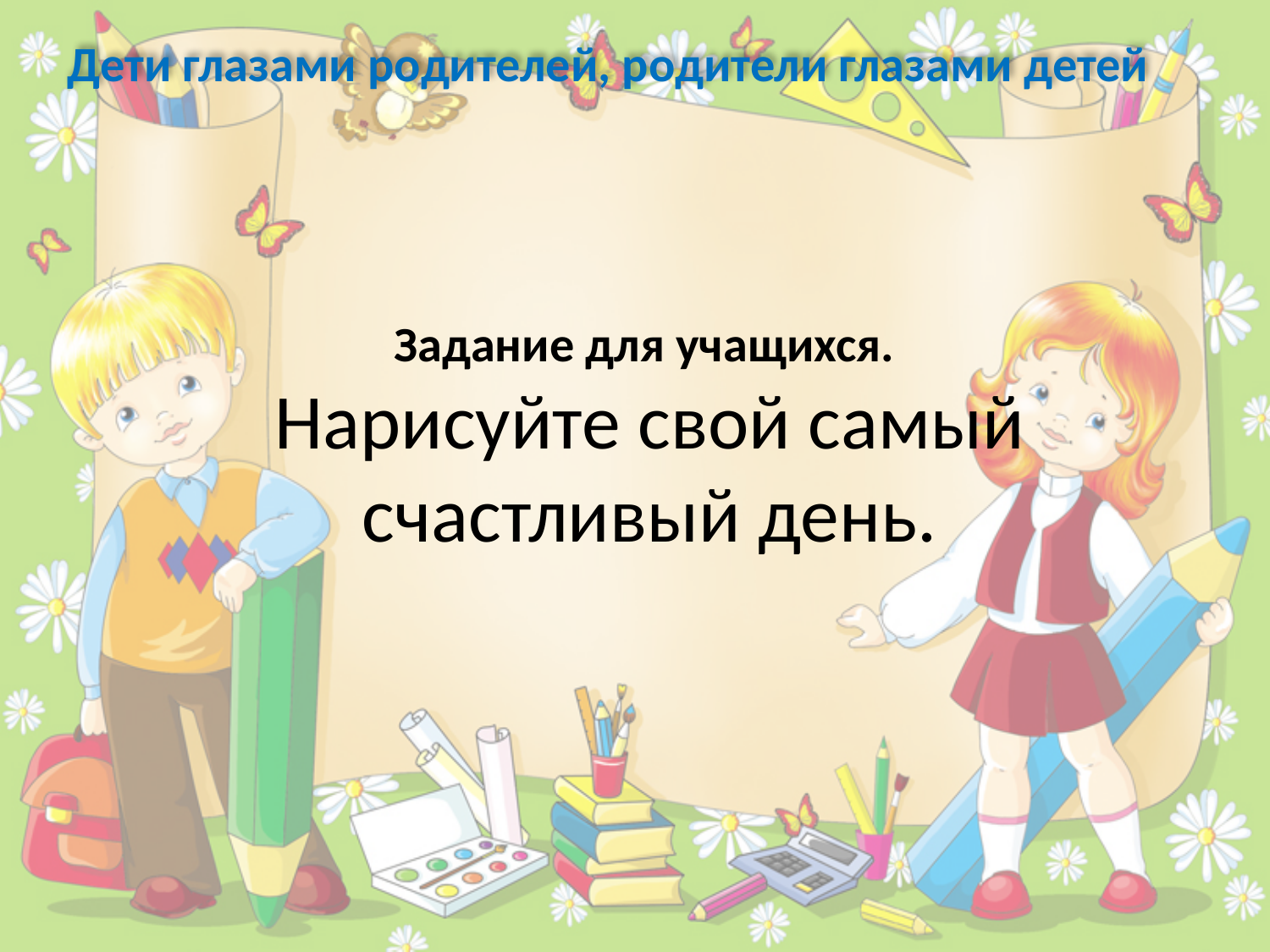

Дети глазами родителей, родители глазами детей
Задание для учащихся.
Нарисуйте свой самый счастливый день.